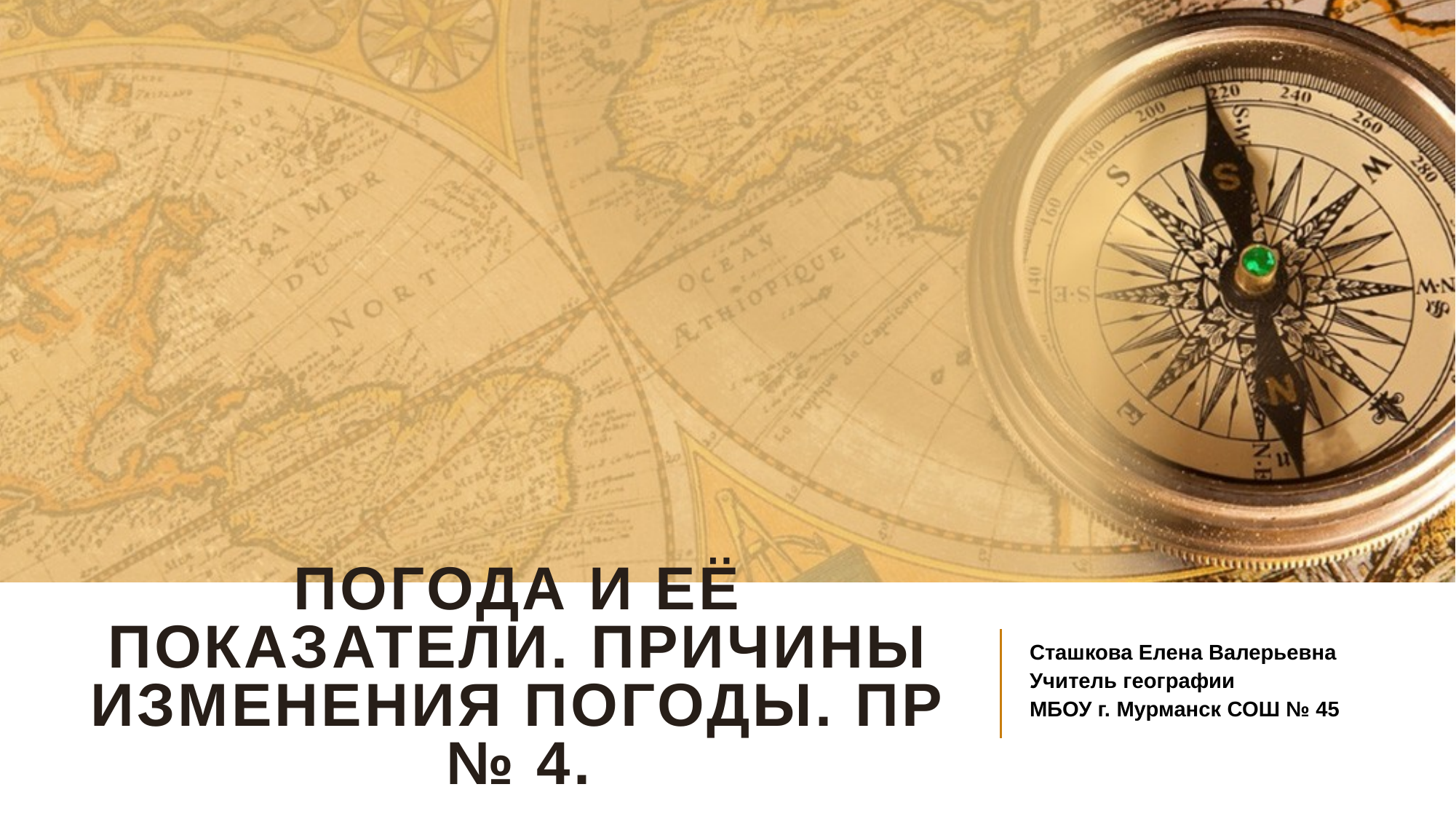

# Погода и её показатели. причины изменения погоды. Пр № 4.
Сташкова Елена Валерьевна
Учитель географии
МБОУ г. Мурманск СОШ № 45